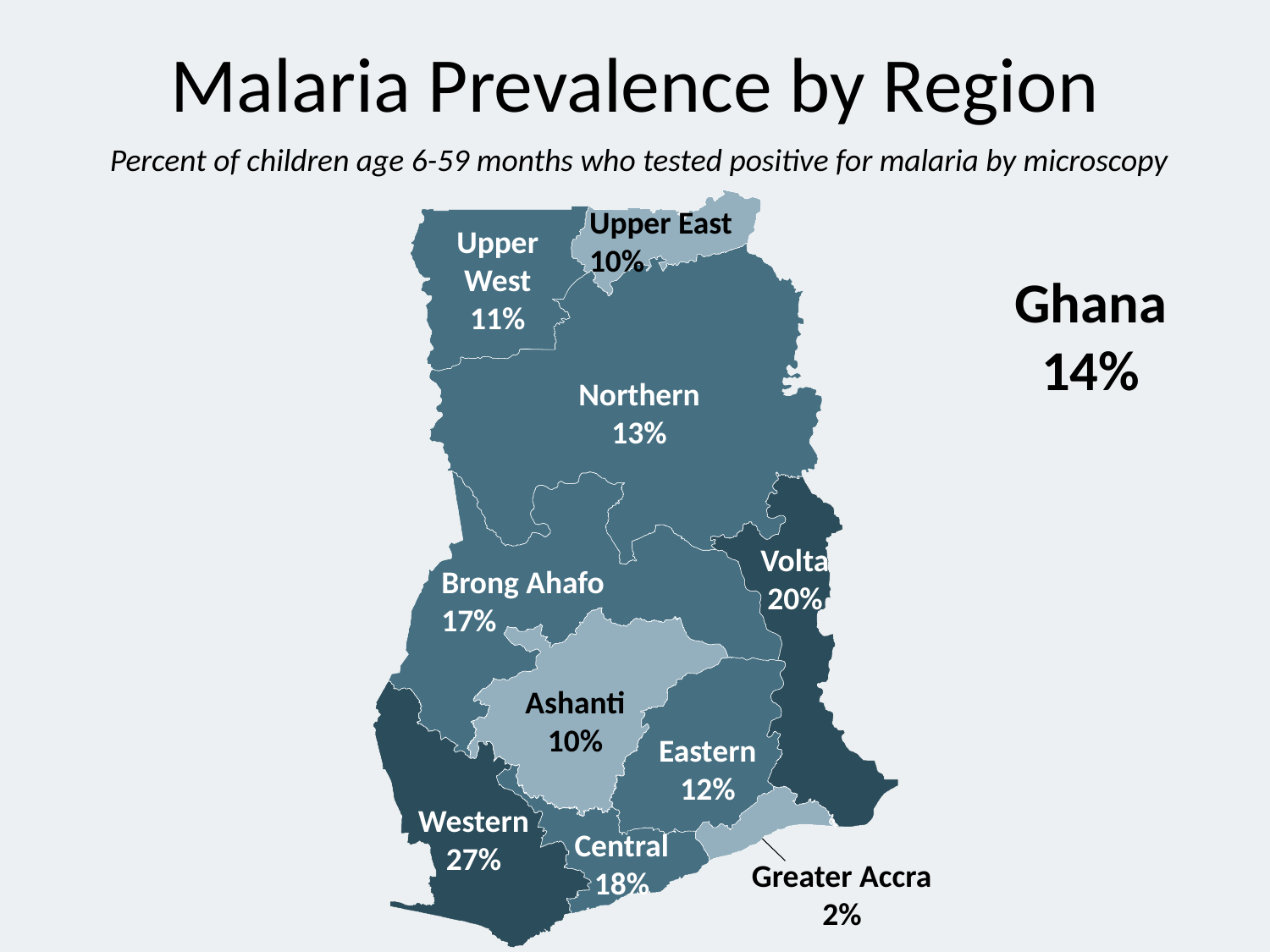

# Malaria Prevalence by Region
Percent of children age 6-59 months who tested positive for malaria by microscopy

Upper East
10%
Upper West
11%
Ghana
14%
Northern
13%
Volta
20%
Brong Ahafo
17%
Ashanti
10%
Eastern
12%
Western
27%
Central
18%
Greater Accra
2%